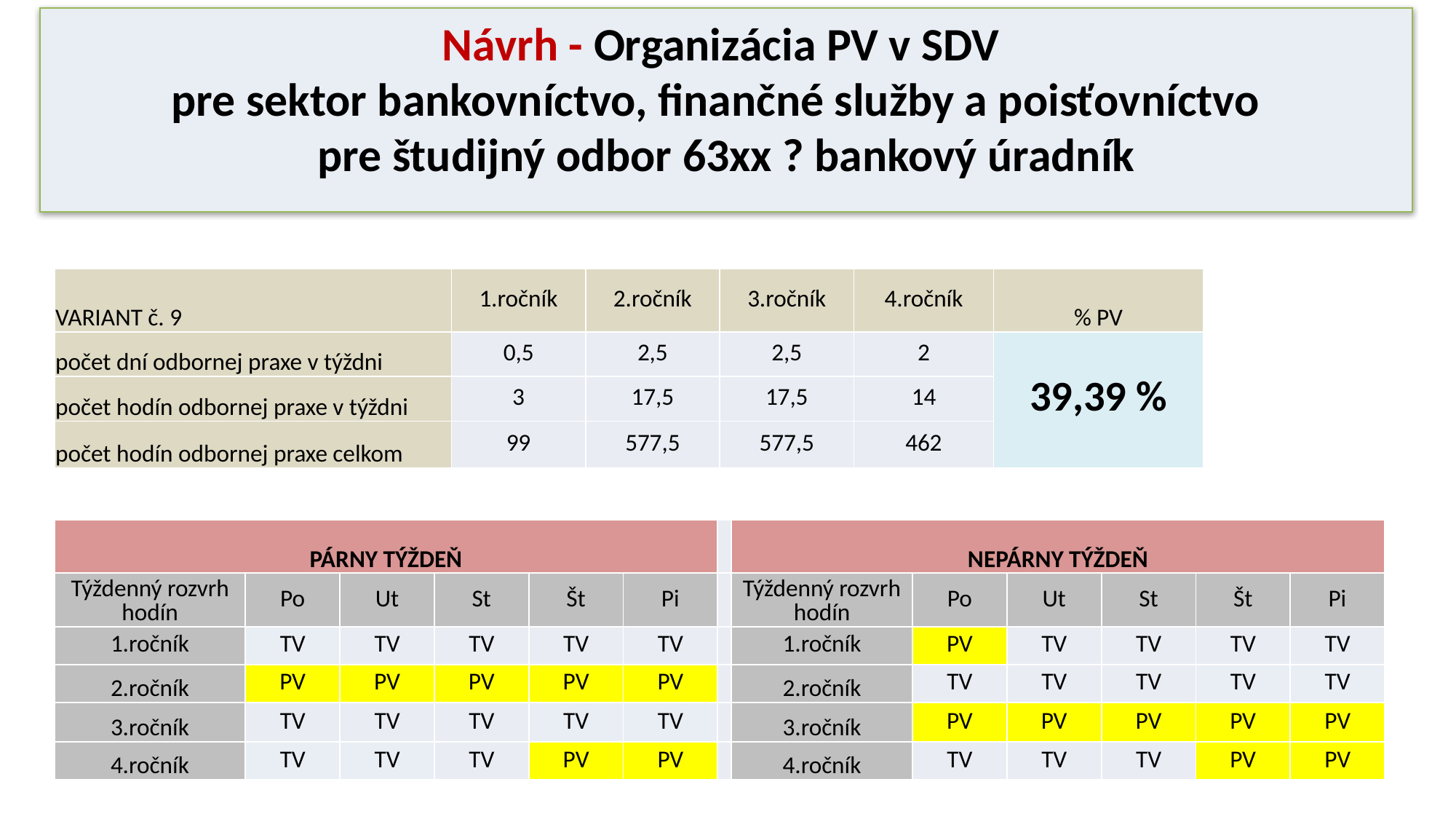

# Návrh - Organizácia PV v SDV pre sektor bankovníctvo, finančné služby a poisťovníctvo pre študijný odbor 63xx ? bankový úradník

| VARIANT č. 9 | 1.ročník | 2.ročník | 3.ročník | 4.ročník | % PV |
| --- | --- | --- | --- | --- | --- |
| počet dní odbornej praxe v týždni | 0,5 | 2,5 | 2,5 | 2 | 39,39 % |
| počet hodín odbornej praxe v týždni | 3 | 17,5 | 17,5 | 14 |  |
| počet hodín odbornej praxe celkom | 99 | 577,5 | 577,5 | 462 |  |
| PÁRNY TÝŽDEŇ |  |  |  |  |  |  | NEPÁRNY TÝŽDEŇ |  |  |  |  |  |
| --- | --- | --- | --- | --- | --- | --- | --- | --- | --- | --- | --- | --- |
| Týždenný rozvrh hodín | Po | Ut | St | Št | Pi |  | Týždenný rozvrh hodín | Po | Ut | St | Št | Pi |
| 1.ročník | TV | TV | TV | TV | TV |  | 1.ročník | PV | TV | TV | TV | TV |
| 2.ročník | PV | PV | PV | PV | PV |  | 2.ročník | TV | TV | TV | TV | TV |
| 3.ročník | TV | TV | TV | TV | TV |  | 3.ročník | PV | PV | PV | PV | PV |
| 4.ročník | TV | TV | TV | PV | PV |  | 4.ročník | TV | TV | TV | PV | PV |